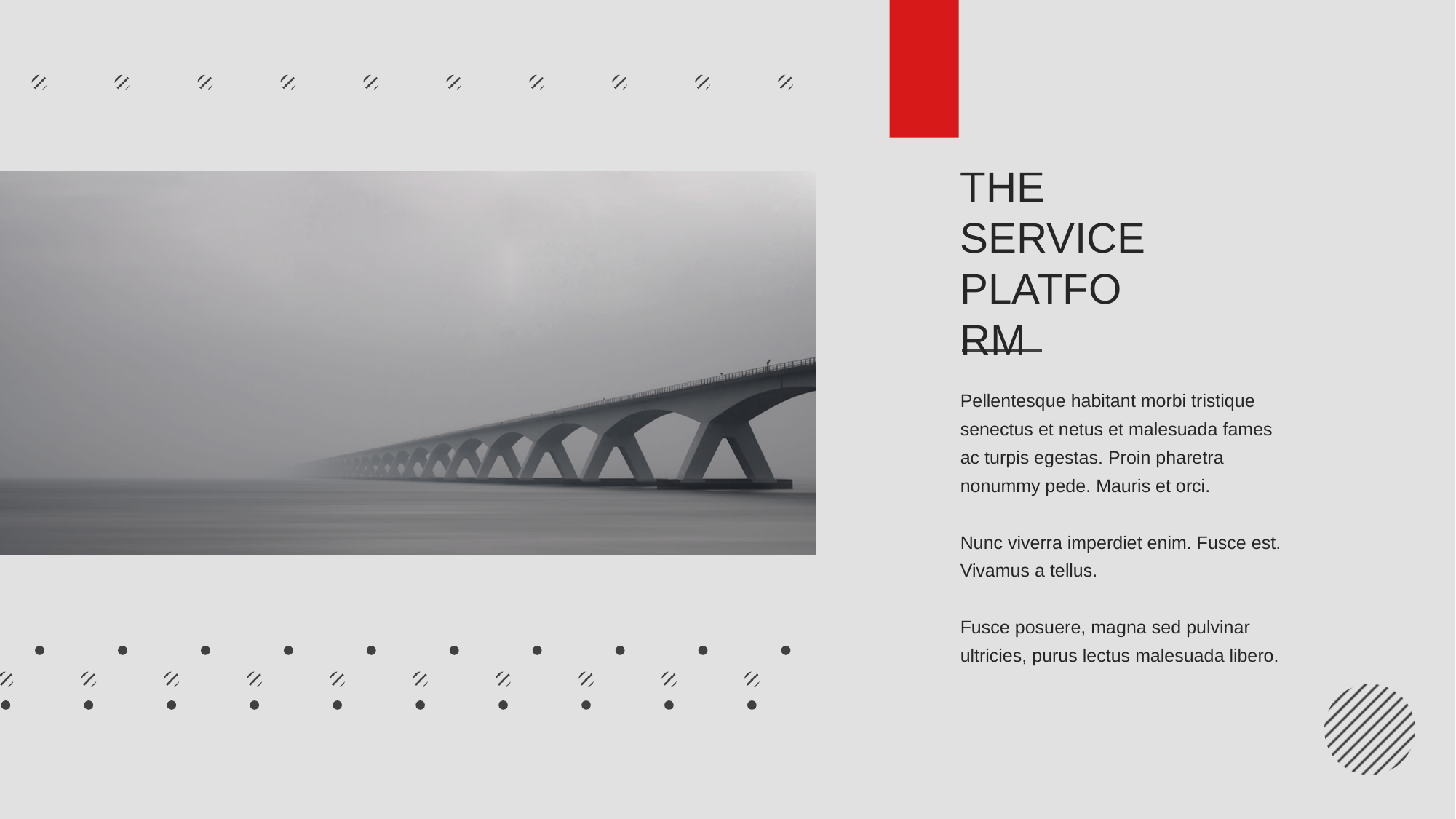

THE SERVICE PLATFORM

Pellentesque habitant morbi tristique senectus et netus et malesuada fames ac turpis egestas. Proin pharetra nonummy pede. Mauris et orci.

Nunc viverra imperdiet enim. Fusce est. Vivamus a tellus.

Fusce posuere, magna sed pulvinar ultricies, purus lectus malesuada libero.